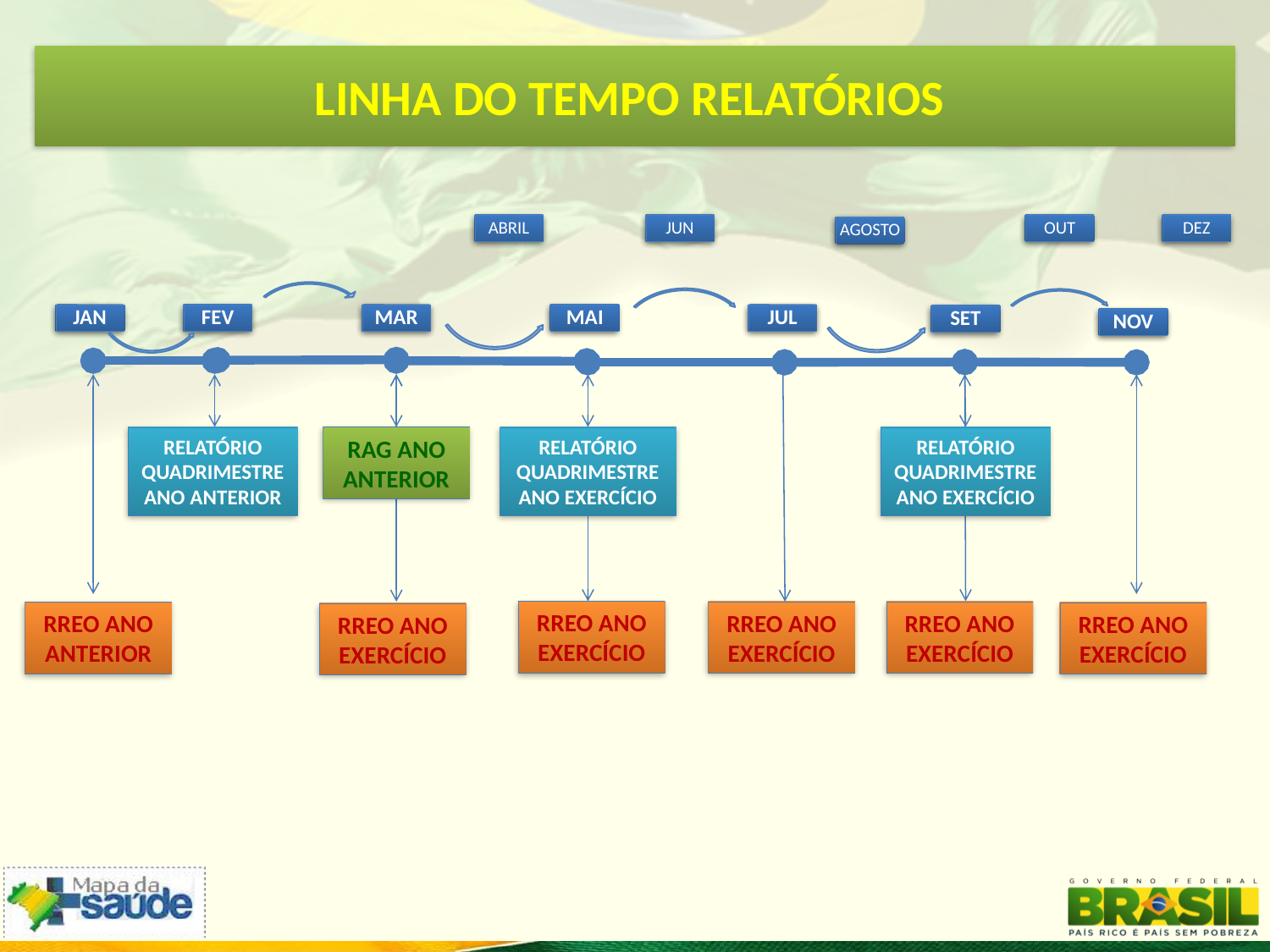

LINHA DO TEMPO RELATÓRIOS

ABRIL

JUN

OUT

DEZ

AGOSTO

FEV

MAI

JAN

MAR

JUL

SET

NOV
RELATÓRIO QUADRIMESTRE
ANO EXERCÍCIO
RELATÓRIO QUADRIMESTRE
ANO ANTERIOR
RAG ANO ANTERIOR
RELATÓRIO QUADRIMESTRE
ANO EXERCÍCIO
RREO ANO ANTERIOR
RREO ANO EXERCÍCIO
RREO ANO EXERCÍCIO
RREO ANO EXERCÍCIO
RREO ANO EXERCÍCIO
RREO ANO EXERCÍCIO